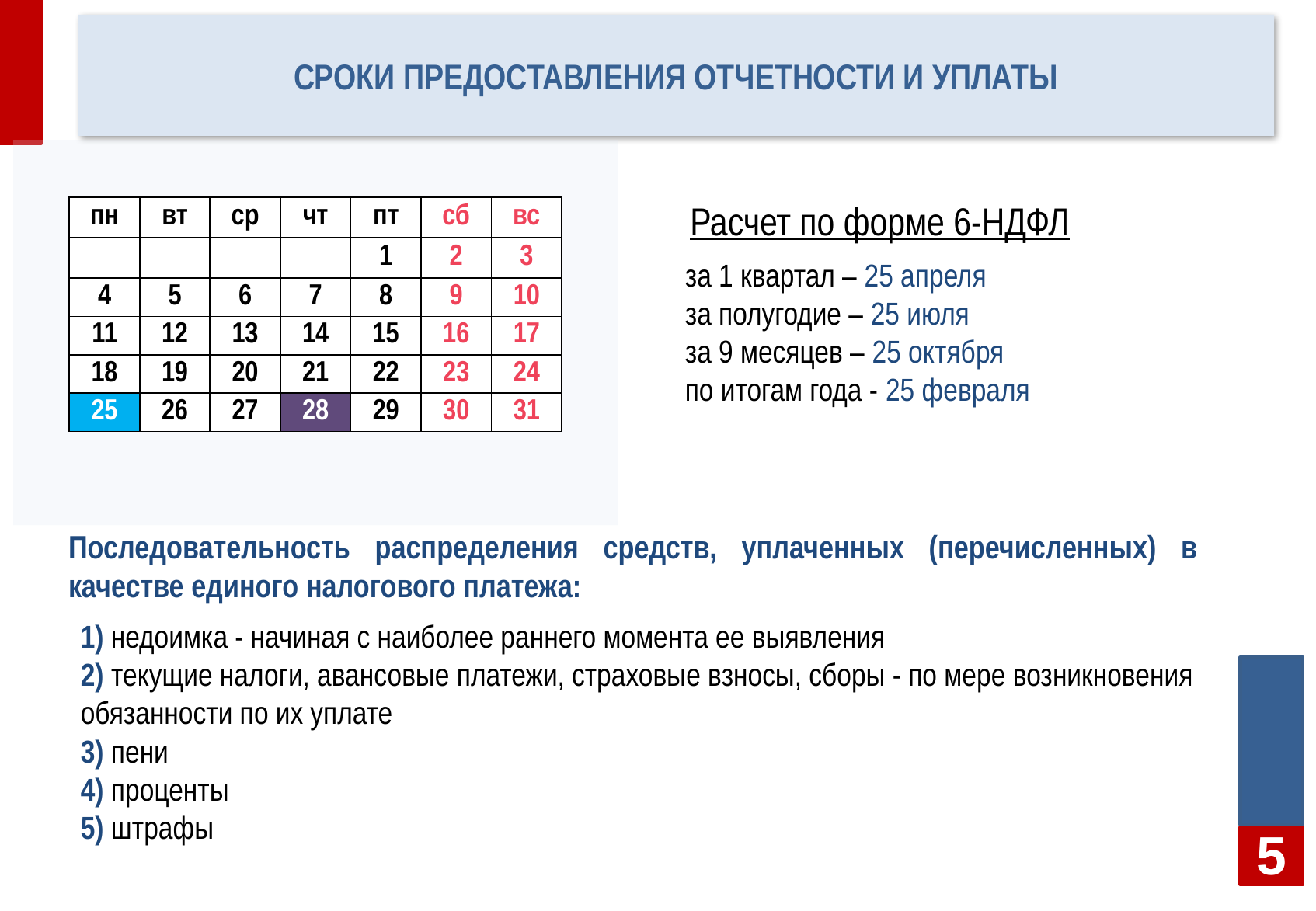

# Сроки предоставления отчетности и уплаты

Расчет по форме 6-НДФЛ
| пн | вт | ср | чт | пт | сб | вс |
| --- | --- | --- | --- | --- | --- | --- |
|  |  |  |  | 1 | 2 | 3 |
| 4 | 5 | 6 | 7 | 8 | 9 | 10 |
| 11 | 12 | 13 | 14 | 15 | 16 | 17 |
| 18 | 19 | 20 | 21 | 22 | 23 | 24 |
| 25 | 26 | 27 | 28 | 29 | 30 | 31 |
за 1 квартал – 25 апреля
за полугодие – 25 июля
за 9 месяцев – 25 октября
по итогам года - 25 февраля
Последовательность распределения средств, уплаченных (перечисленных) в качестве единого налогового платежа:
1) недоимка - начиная с наиболее раннего момента ее выявления
2) текущие налоги, авансовые платежи, страховые взносы, сборы - по мере возникновения обязанности по их уплате
3) пени
4) проценты
5) штрафы
5